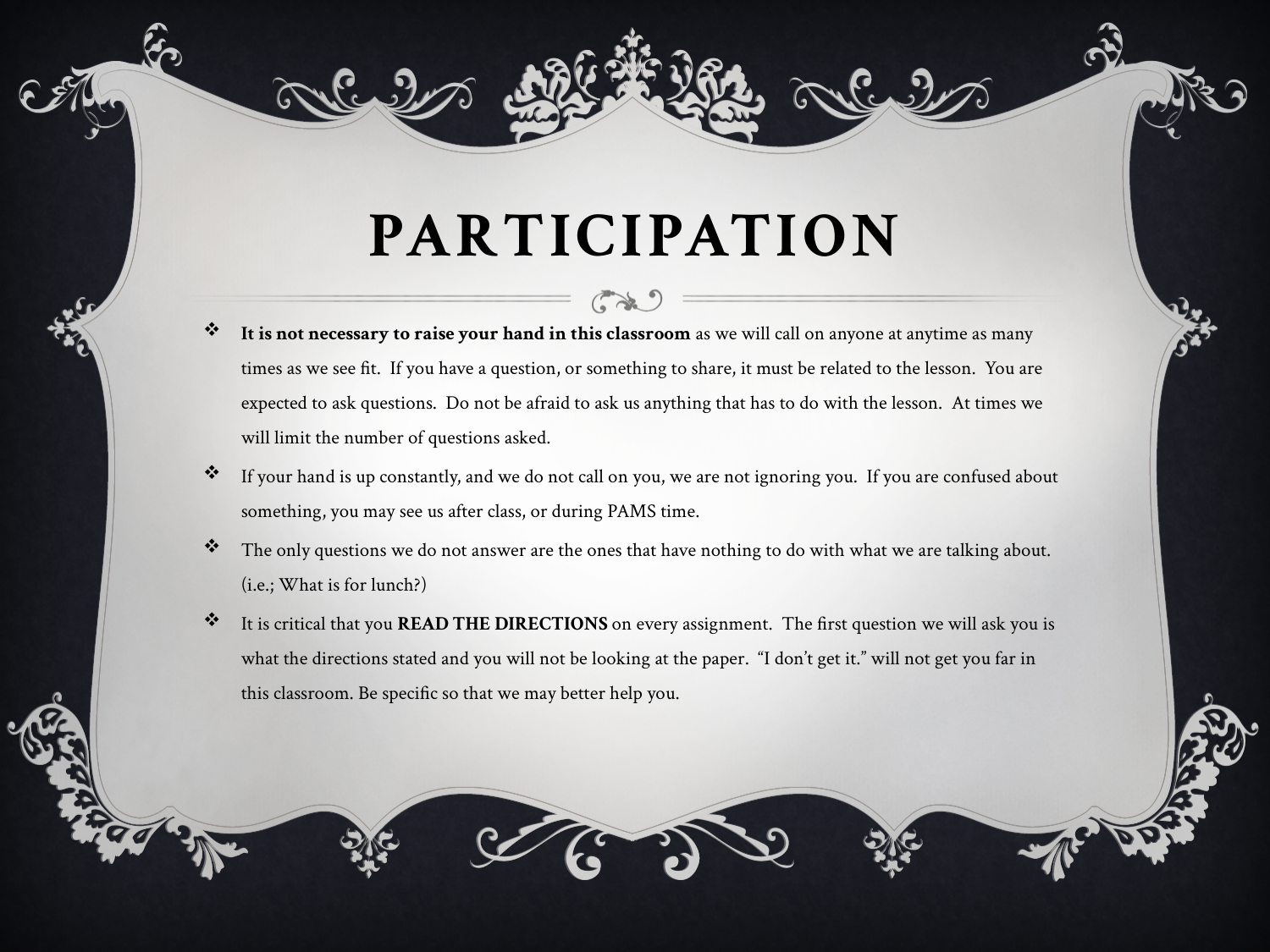

# Participation

It is not necessary to raise your hand in this classroom as we will call on anyone at anytime as many times as we see fit.  If you have a question, or something to share, it must be related to the lesson.  You are expected to ask questions.  Do not be afraid to ask us anything that has to do with the lesson.  At times we will limit the number of questions asked.
If your hand is up constantly, and we do not call on you, we are not ignoring you.  If you are confused about something, you may see us after class, or during PAMS time.
The only questions we do not answer are the ones that have nothing to do with what we are talking about. (i.e.; What is for lunch?)
It is critical that you READ THE DIRECTIONS on every assignment.  The first question we will ask you is what the directions stated and you will not be looking at the paper.  “I don’t get it.” will not get you far in this classroom. Be specific so that we may better help you.